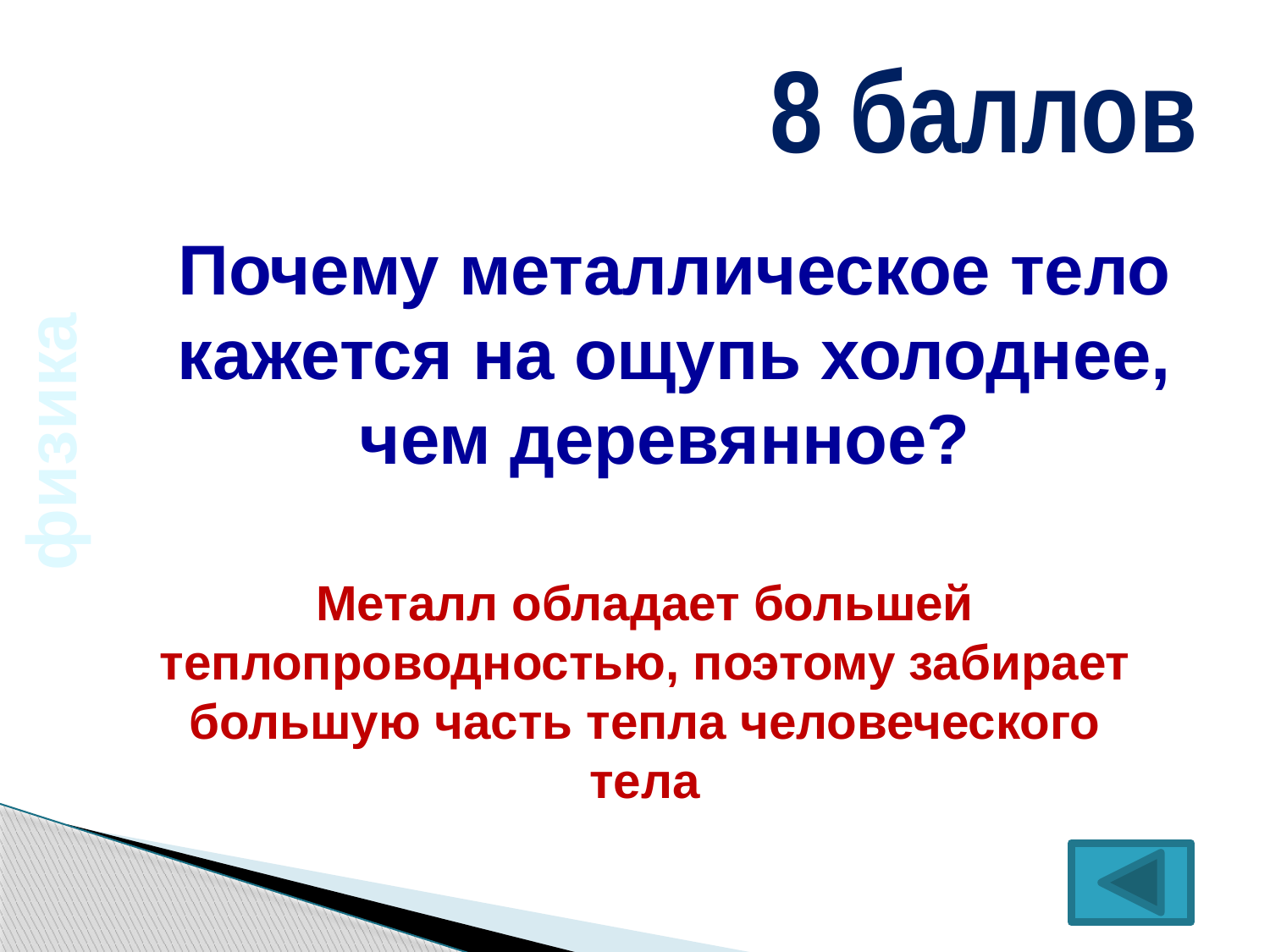

8 баллов
Почему металлическое тело кажется на ощупь холоднее, чем деревянное?
физика
Металл обладает большей теплопроводностью, поэтому забирает большую часть тепла человеческого тела